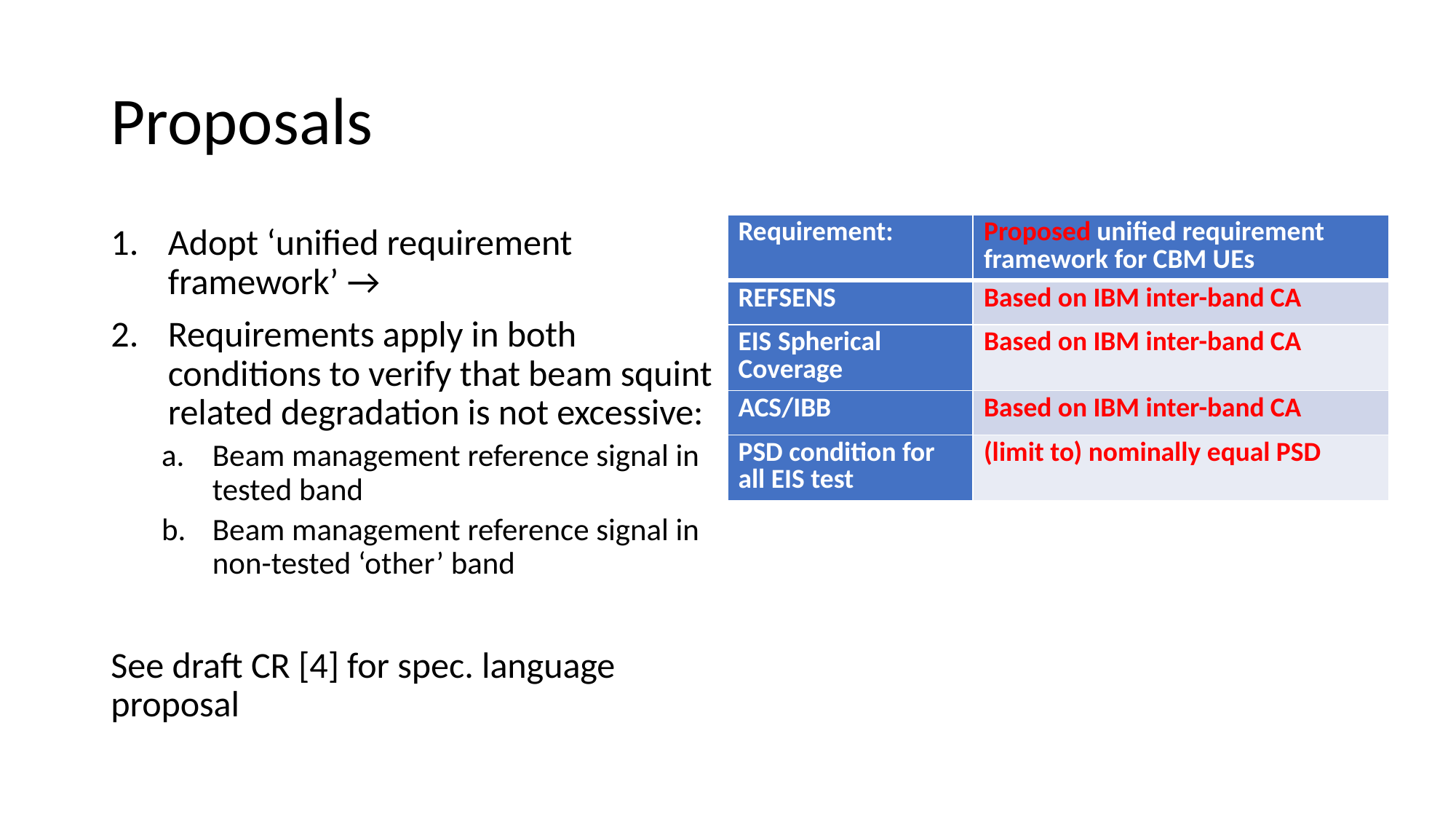

# Proposals
| Requirement: | Proposed unified requirement framework for CBM UEs |
| --- | --- |
| REFSENS | Based on IBM inter-band CA |
| EIS Spherical Coverage | Based on IBM inter-band CA |
| ACS/IBB | Based on IBM inter-band CA |
| PSD condition for all EIS test | (limit to) nominally equal PSD |
Adopt ‘unified requirement framework’ →
Requirements apply in both conditions to verify that beam squint related degradation is not excessive:
Beam management reference signal in tested band
Beam management reference signal in non-tested ‘other’ band

See draft CR [4] for spec. language proposal